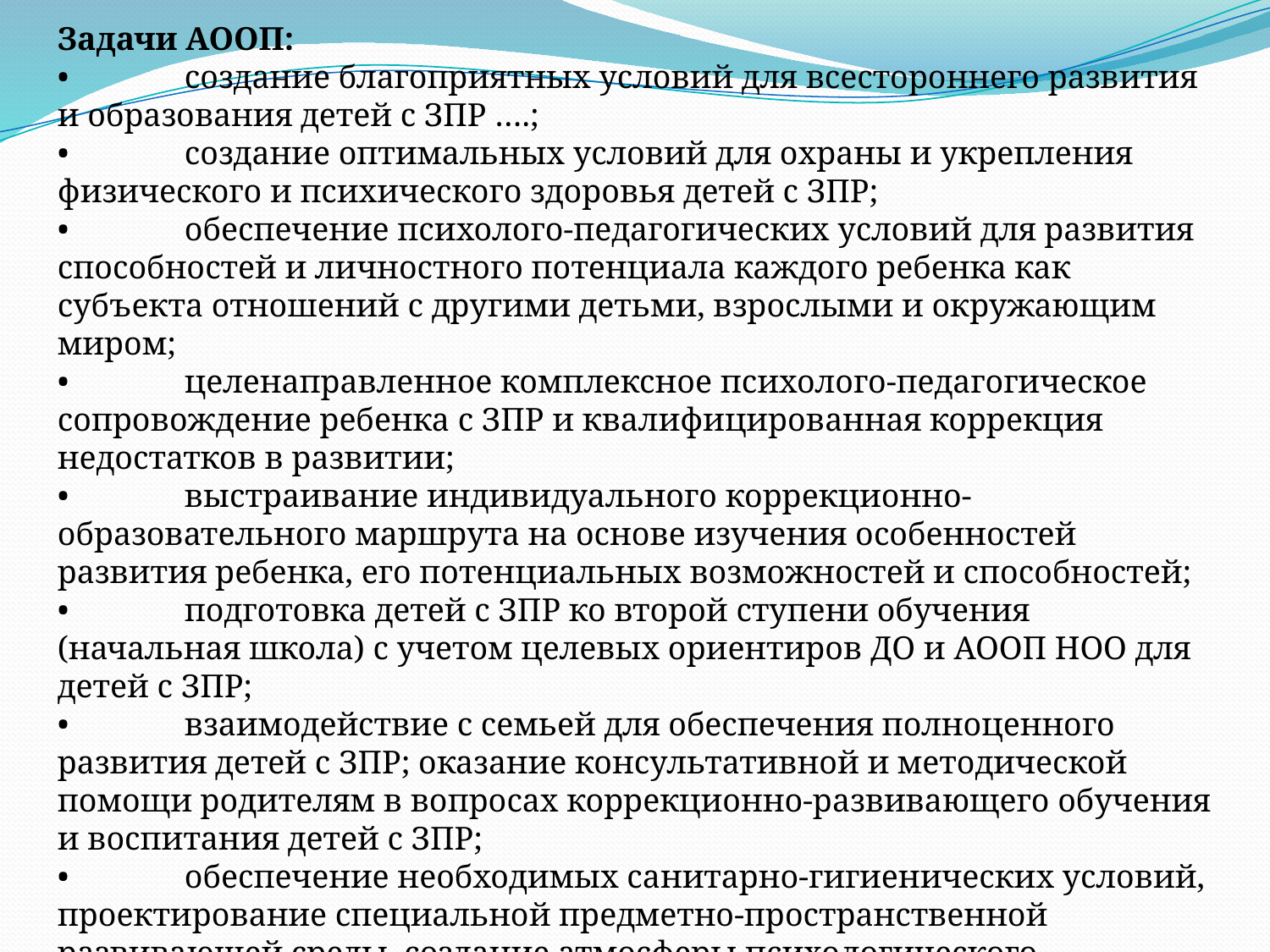

Задачи АООП:
•	создание благоприятных условий для всестороннего развития и образования детей с ЗПР ….;
•	создание оптимальных условий для охраны и укрепления физического и психического здоровья детей с ЗПР;
•	обеспечение психолого-педагогических условий для развития способностей и личностного потенциала каждого ребенка как субъекта отношений с другими детьми, взрослыми и окружающим миром;
•	целенаправленное комплексное психолого-педагогическое сопровождение ребенка с ЗПР и квалифицированная коррекция недостатков в развитии;
•	выстраивание индивидуального коррекционно-образовательного маршрута на основе изучения особенностей развития ребенка, его потенциальных возможностей и способностей;
•	подготовка детей с ЗПР ко второй ступени обучения (начальная школа) с учетом целевых ориентиров ДО и АООП НОО для детей с ЗПР;
•	взаимодействие с семьей для обеспечения полноценного развития детей с ЗПР; оказание консультативной и методической помощи родителям в вопросах коррекционно-развивающего обучения и воспитания детей с ЗПР;
•	обеспечение необходимых санитарно-гигиенических условий, проектирование специальной предметно-пространственной развивающей среды, создание атмосферы психологического комфорта.